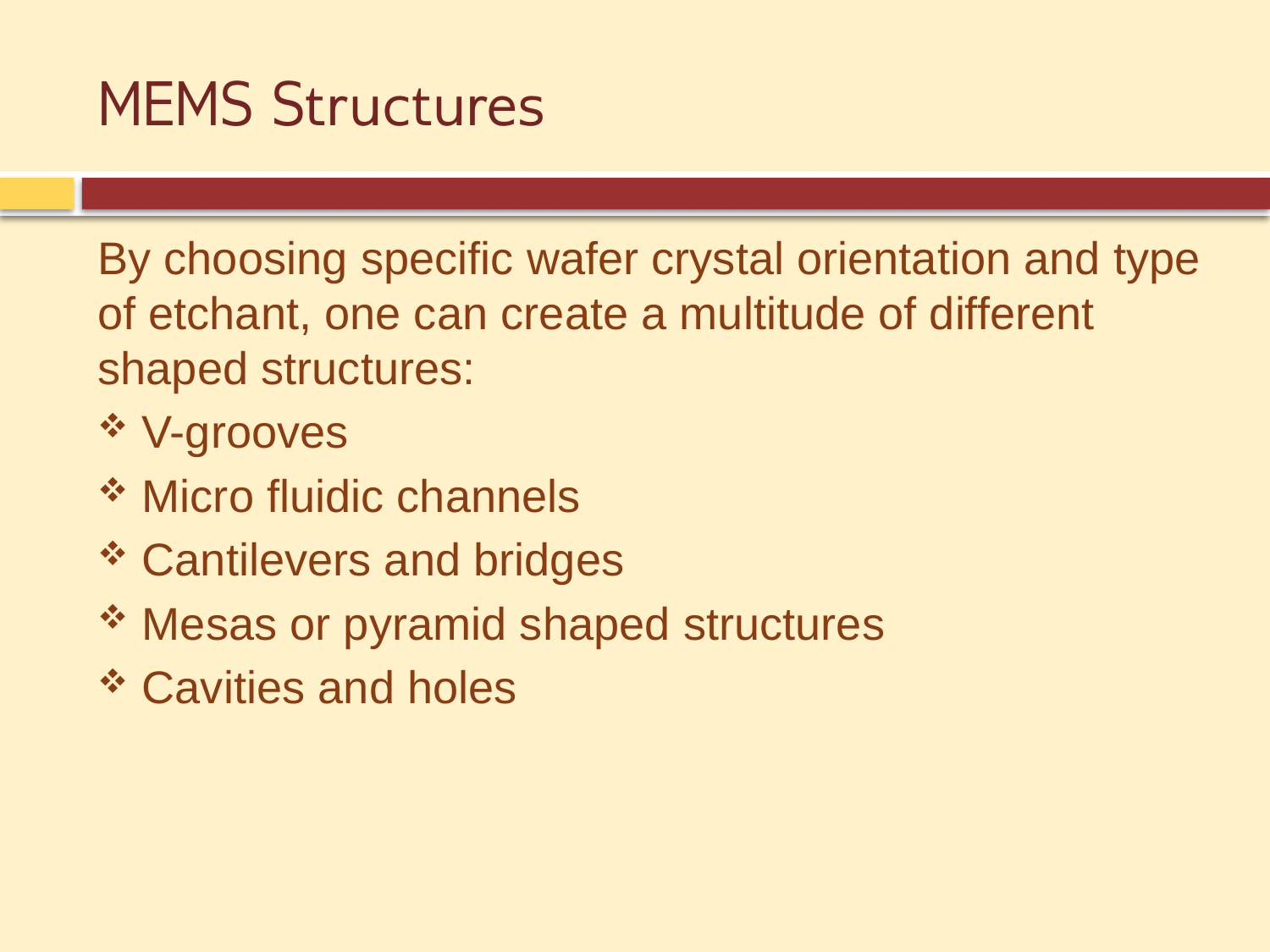

# MEMS Structures
By choosing specific wafer crystal orientation and type of etchant, one can create a multitude of different shaped structures:
V-grooves
Micro fluidic channels
Cantilevers and bridges
Mesas or pyramid shaped structures
Cavities and holes